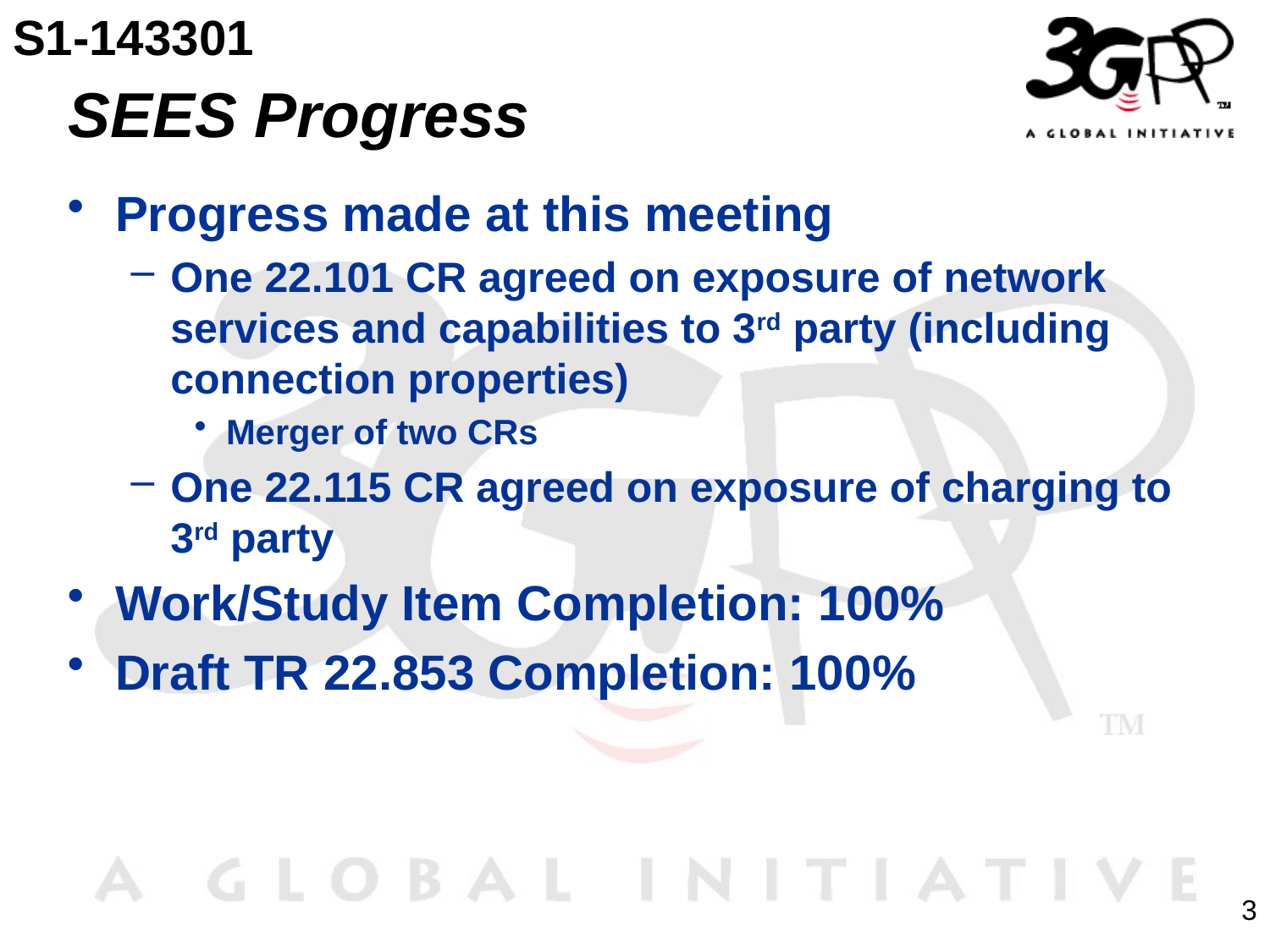

S1-143301
# SEES Progress
Progress made at this meeting
One 22.101 CR agreed on exposure of network services and capabilities to 3rd party (including connection properties)
Merger of two CRs
One 22.115 CR agreed on exposure of charging to 3rd party
Work/Study Item Completion: 100%
Draft TR 22.853 Completion: 100%
3